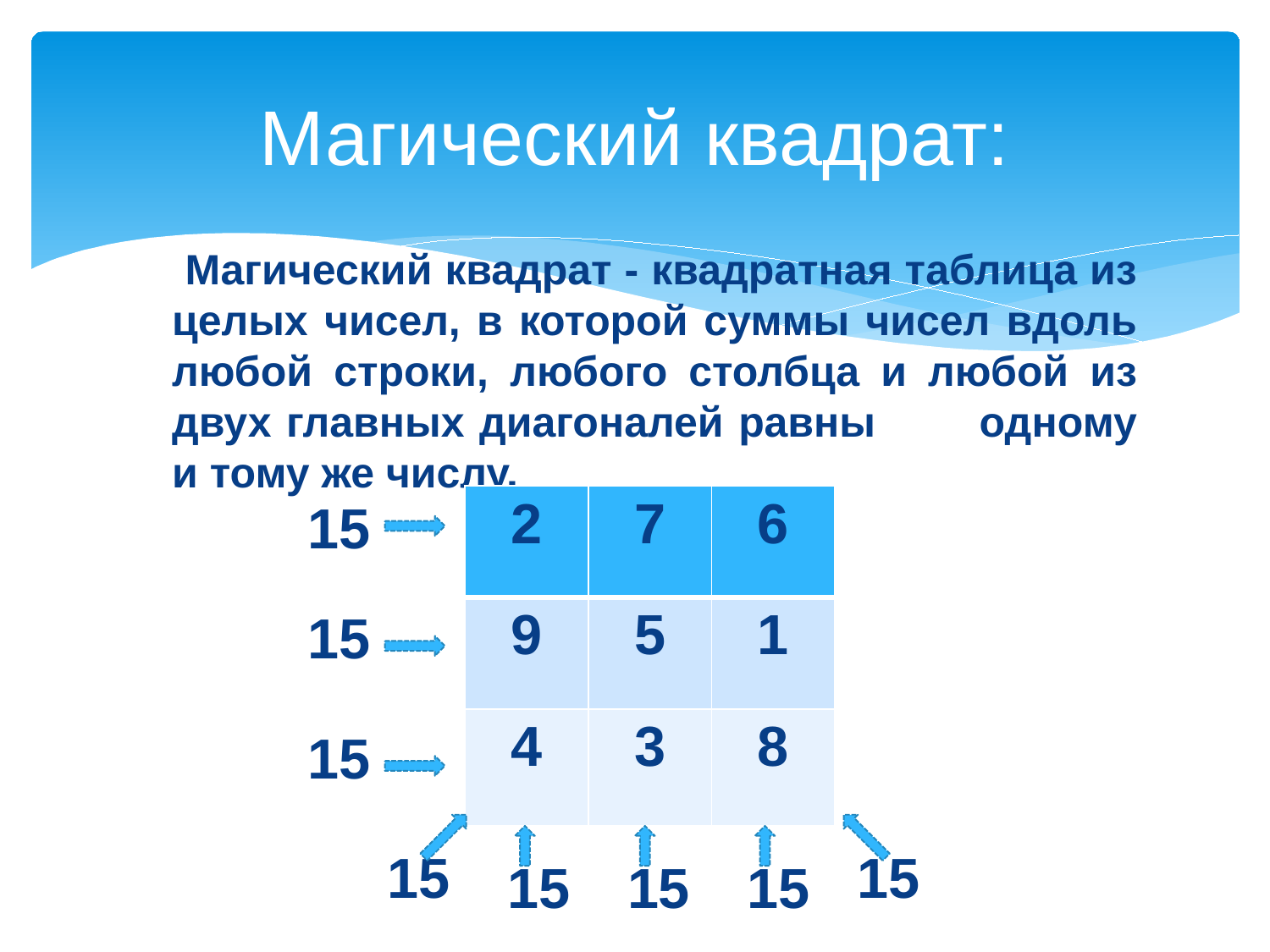

# Магический квадрат:
    Магический квадрат - квадратная таблица из целых чисел, в которой суммы чисел вдоль любой строки, любого столбца и любой из двух главных диагоналей равны       одному и тому же числу.

| 2 | 7 | 6 |
| --- | --- | --- |
| 9 | 5 | 1 |
| 4 | 3 | 8 |
15

15

15

15
15
15
15
15